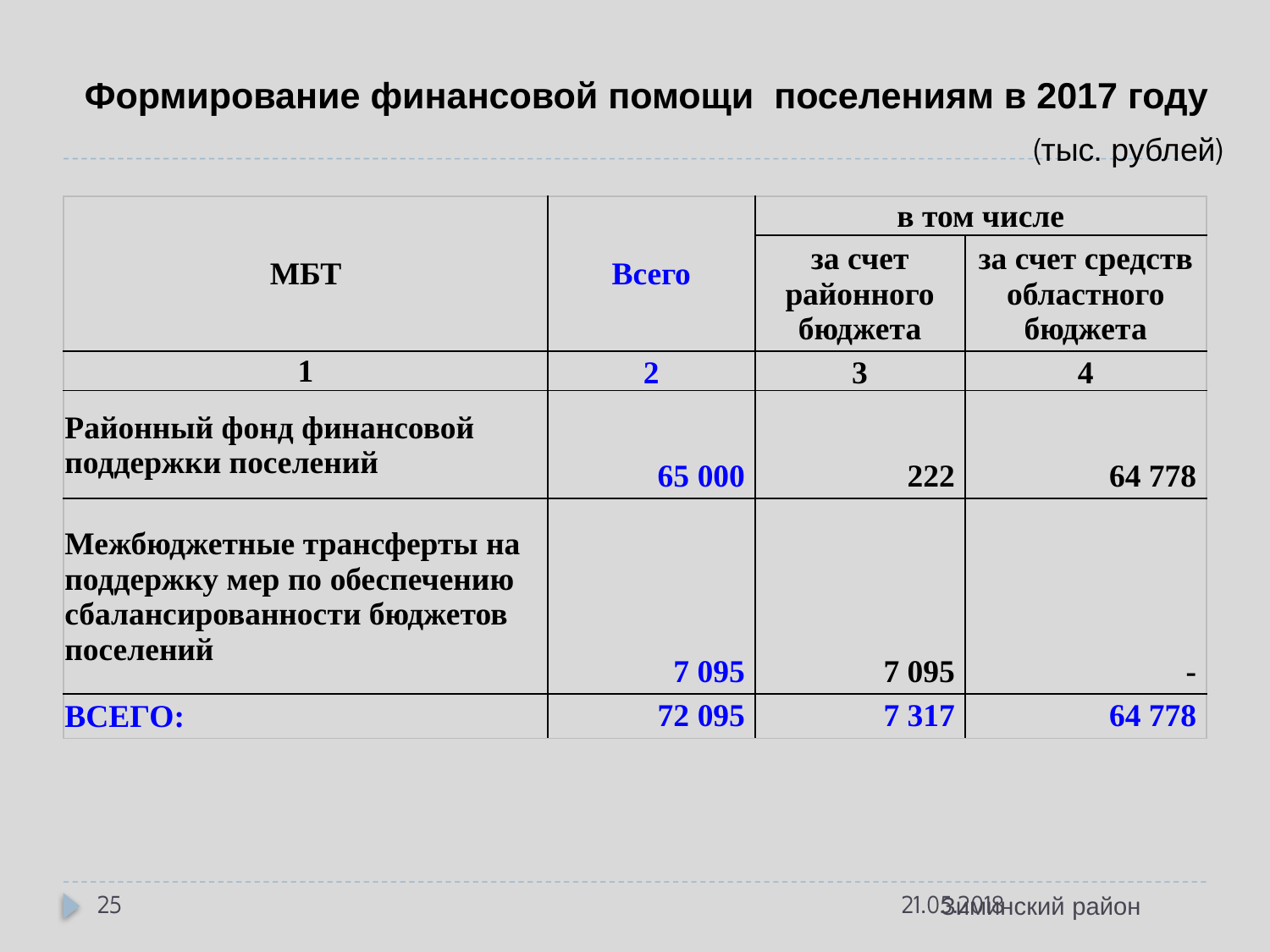

# Формирование финансовой помощи  поселениям в 2017 году
(тыс. рублей)
| МБТ | Всего | в том числе |  |
| --- | --- | --- | --- |
|  |  | за счет районного бюджета | за счет средств областного бюджета |
| 1 | 2 | 3 | 4 |
| Районный фонд финансовой поддержки поселений | 65 000 | 222 | 64 778 |
| Межбюджетные трансферты на поддержку мер по обеспечению сбалансированности бюджетов поселений | 7 095 | 7 095 | - |
| ВСЕГО: | 72 095 | 7 317 | 64 778 |
25
21.05.2018
Зиминский район